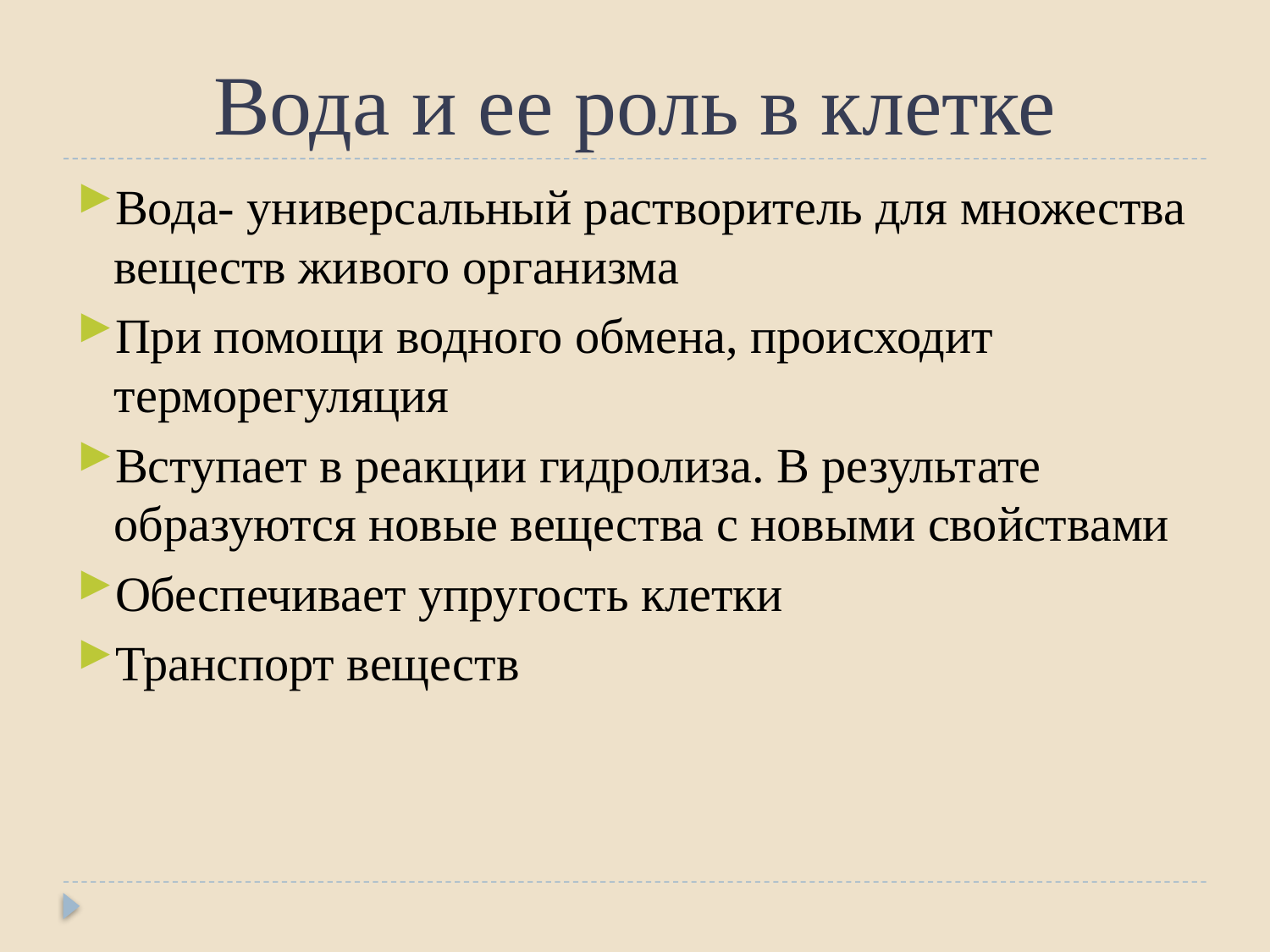

# Вода и ее роль в клетке
Вода- универсальный растворитель для множества веществ живого организма
При помощи водного обмена, происходит терморегуляция
Вступает в реакции гидролиза. В результате образуются новые вещества с новыми свойствами
Обеспечивает упругость клетки
Транспорт веществ